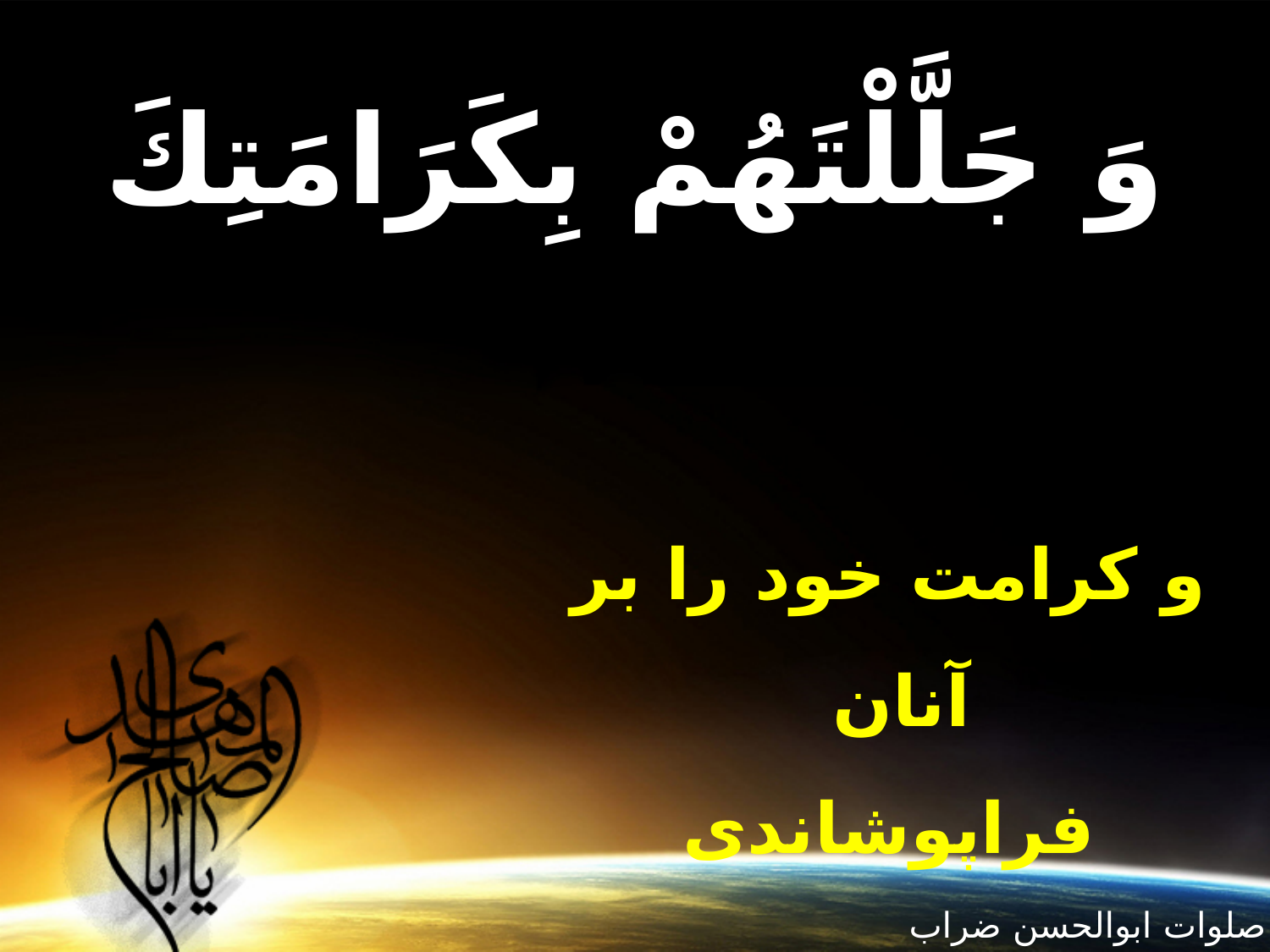

وَ جَلَّلْتَهُمْ بِكَرَامَتِكَ
و كرامت خود را بر آنان
فراپوشاندى